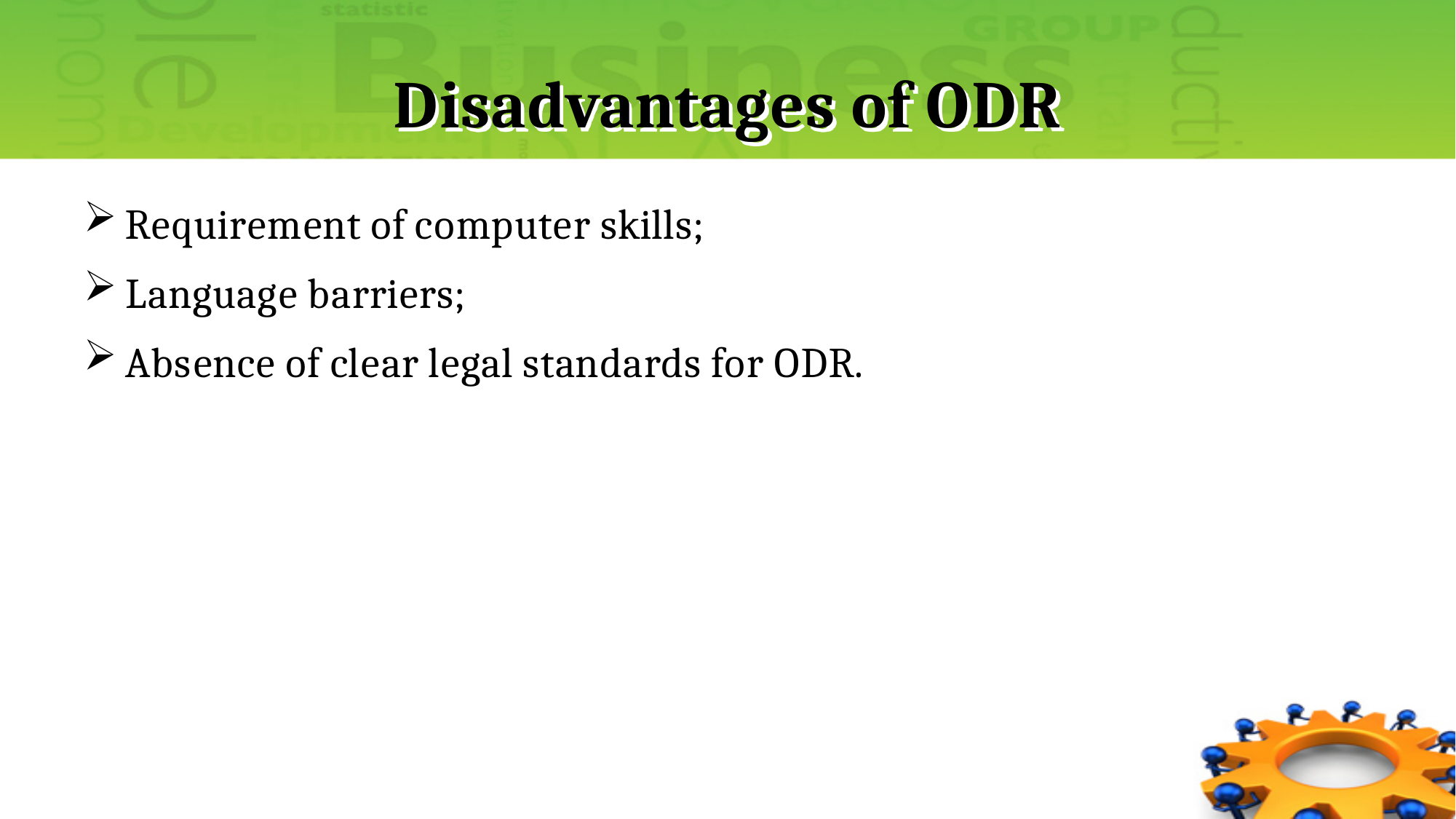

# Disadvantages of ODR
Requirement of computer skills;
Language barriers;
Absence of clear legal standards for ODR.